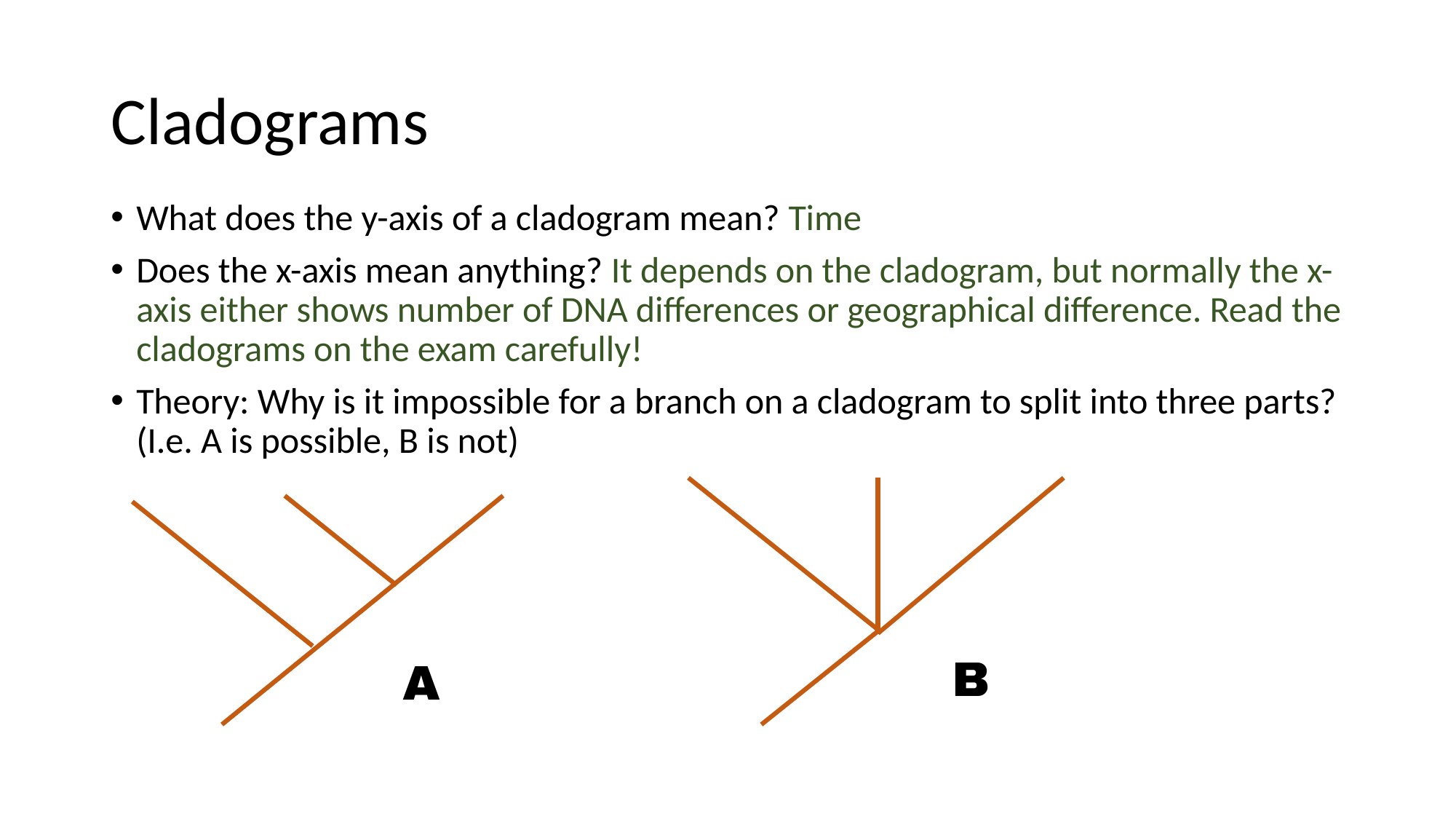

# Cladograms
What does the y-axis of a cladogram mean? Time
Does the x-axis mean anything? It depends on the cladogram, but normally the x-axis either shows number of DNA differences or geographical difference. Read the cladograms on the exam carefully!
Theory: Why is it impossible for a branch on a cladogram to split into three parts? (I.e. A is possible, B is not)
B
A